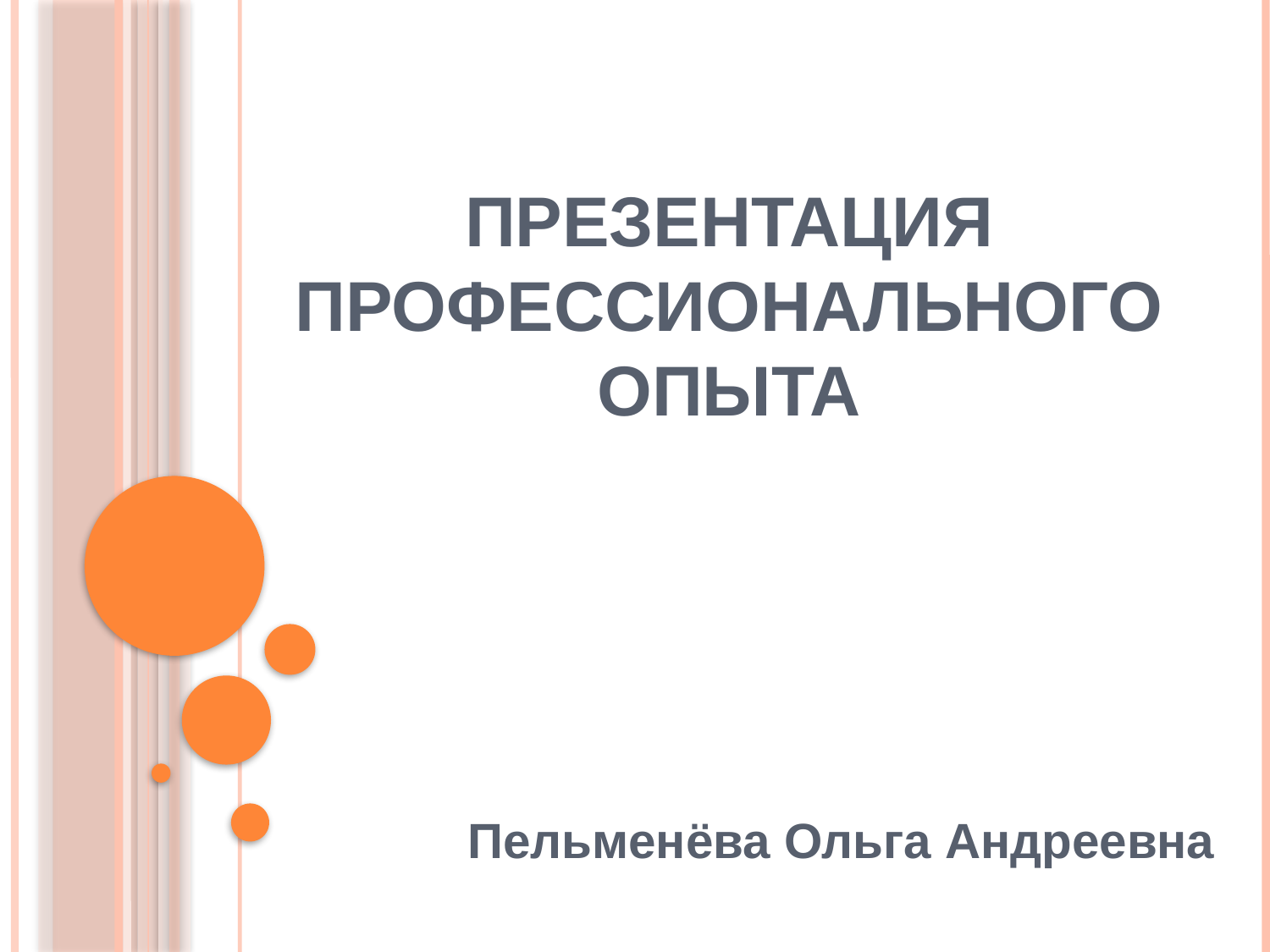

# ПРЕЗЕНТАЦИЯ ПРОФЕССИОНАЛЬНОГО ОПЫТА
Пельменёва Ольга Андреевна